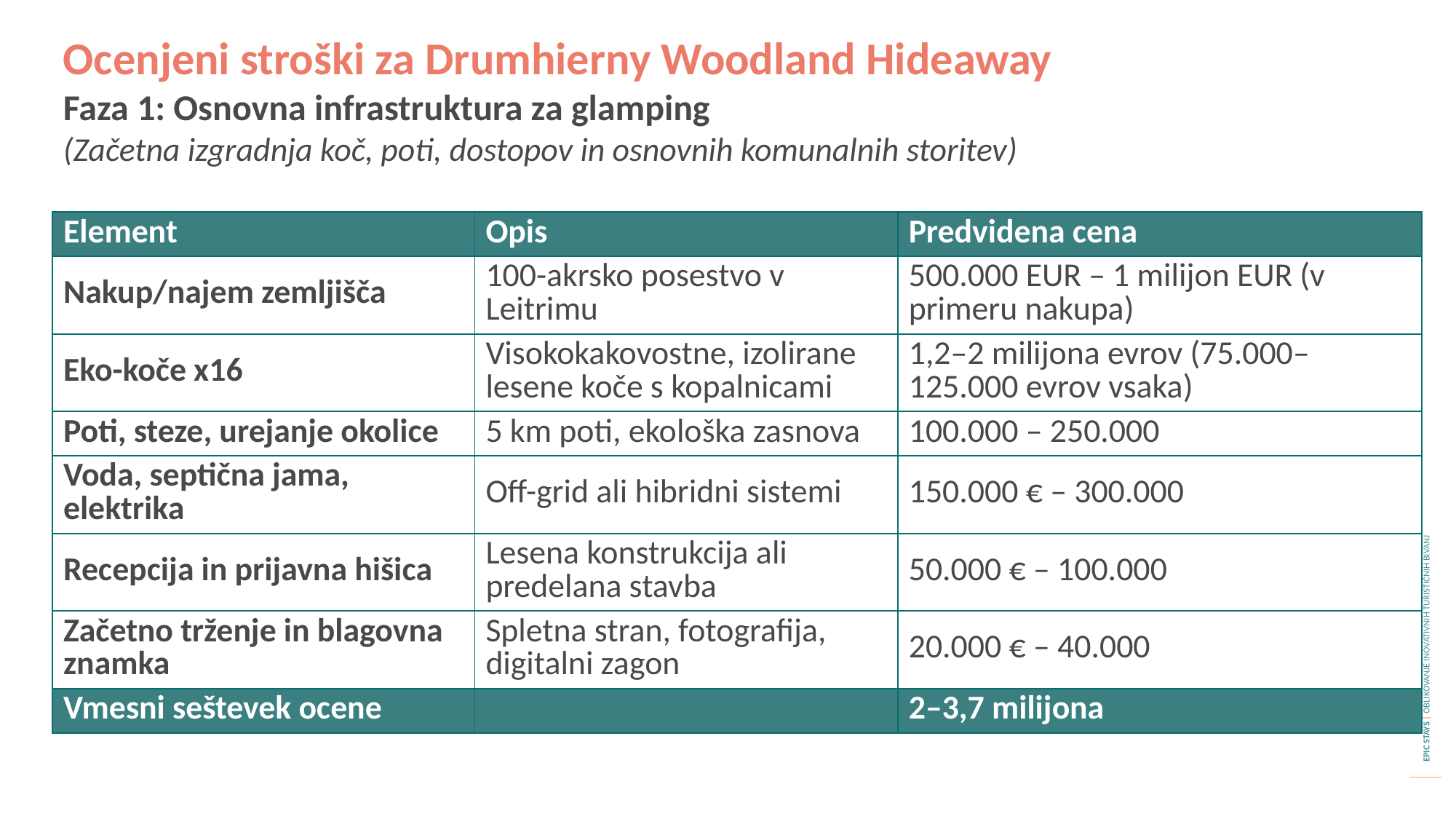

Ocenjeni stroški za Drumhierny Woodland Hideaway
Faza 1: Osnovna infrastruktura za glamping
(Začetna izgradnja koč, poti, dostopov in osnovnih komunalnih storitev)
| Element | Opis | Predvidena cena |
| --- | --- | --- |
| Nakup/najem zemljišča | 100-akrsko posestvo v Leitrimu | 500.000 EUR – 1 milijon EUR (v primeru nakupa) |
| Eko-koče x16 | Visokokakovostne, izolirane lesene koče s kopalnicami | 1,2–2 milijona evrov (75.000–125.000 evrov vsaka) |
| Poti, steze, urejanje okolice | 5 km poti, ekološka zasnova | 100.000 – 250.000 |
| Voda, septična jama, elektrika | Off-grid ali hibridni sistemi | 150.000 € – 300.000 |
| Recepcija in prijavna hišica | Lesena konstrukcija ali predelana stavba | 50.000 € – 100.000 |
| Začetno trženje in blagovna znamka | Spletna stran, fotografija, digitalni zagon | 20.000 € – 40.000 |
| Vmesni seštevek ocene |  | 2–3,7 milijona |